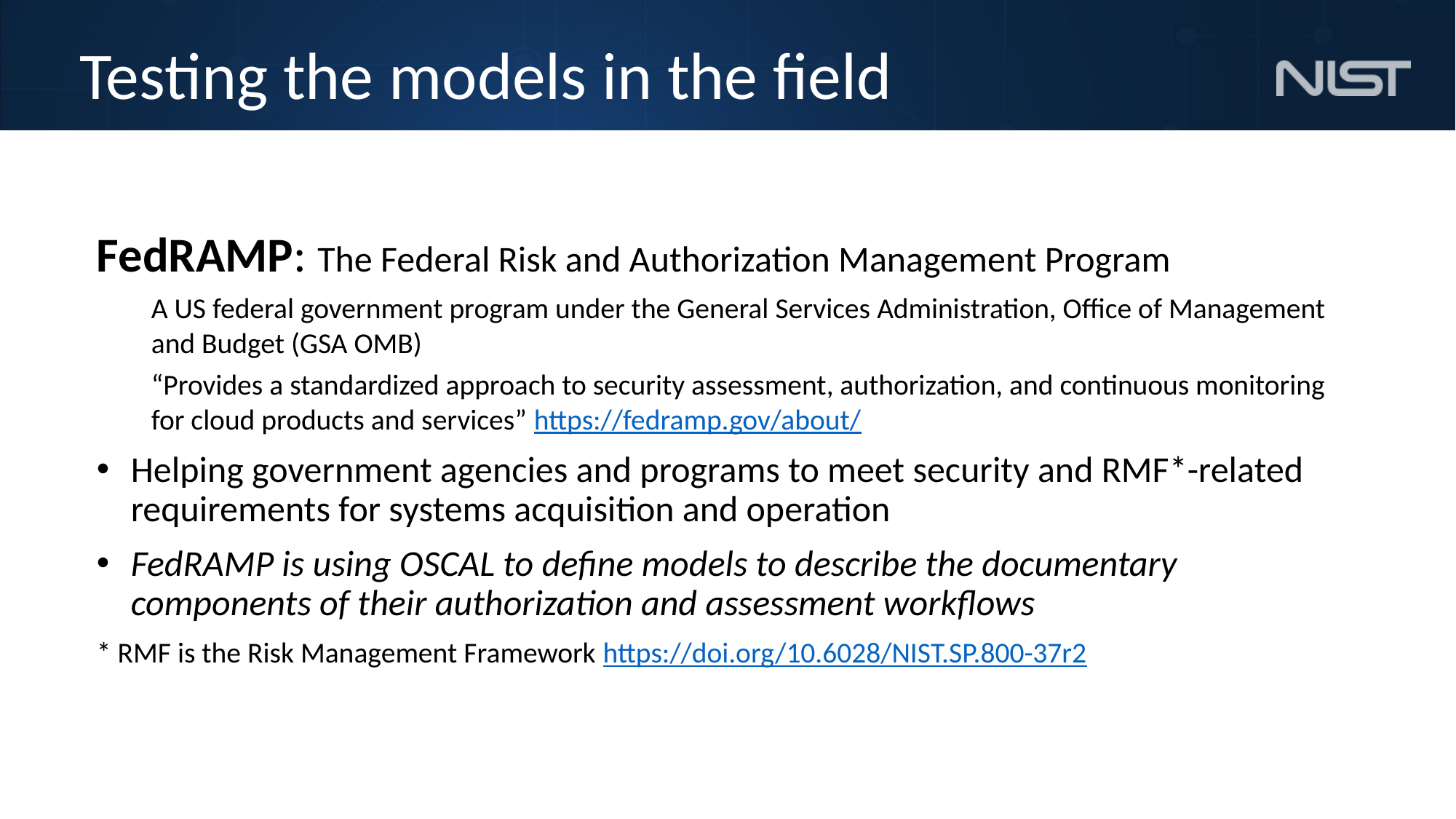

# Testing the models in the field
FedRAMP: The Federal Risk and Authorization Management Program
A US federal government program under the General Services Administration, Office of Management and Budget (GSA OMB)
“Provides a standardized approach to security assessment, authorization, and continuous monitoring for cloud products and services” https://fedramp.gov/about/
Helping government agencies and programs to meet security and RMF*-related requirements for systems acquisition and operation
FedRAMP is using OSCAL to define models to describe the documentary components of their authorization and assessment workflows
* RMF is the Risk Management Framework https://doi.org/10.6028/NIST.SP.800-37r2